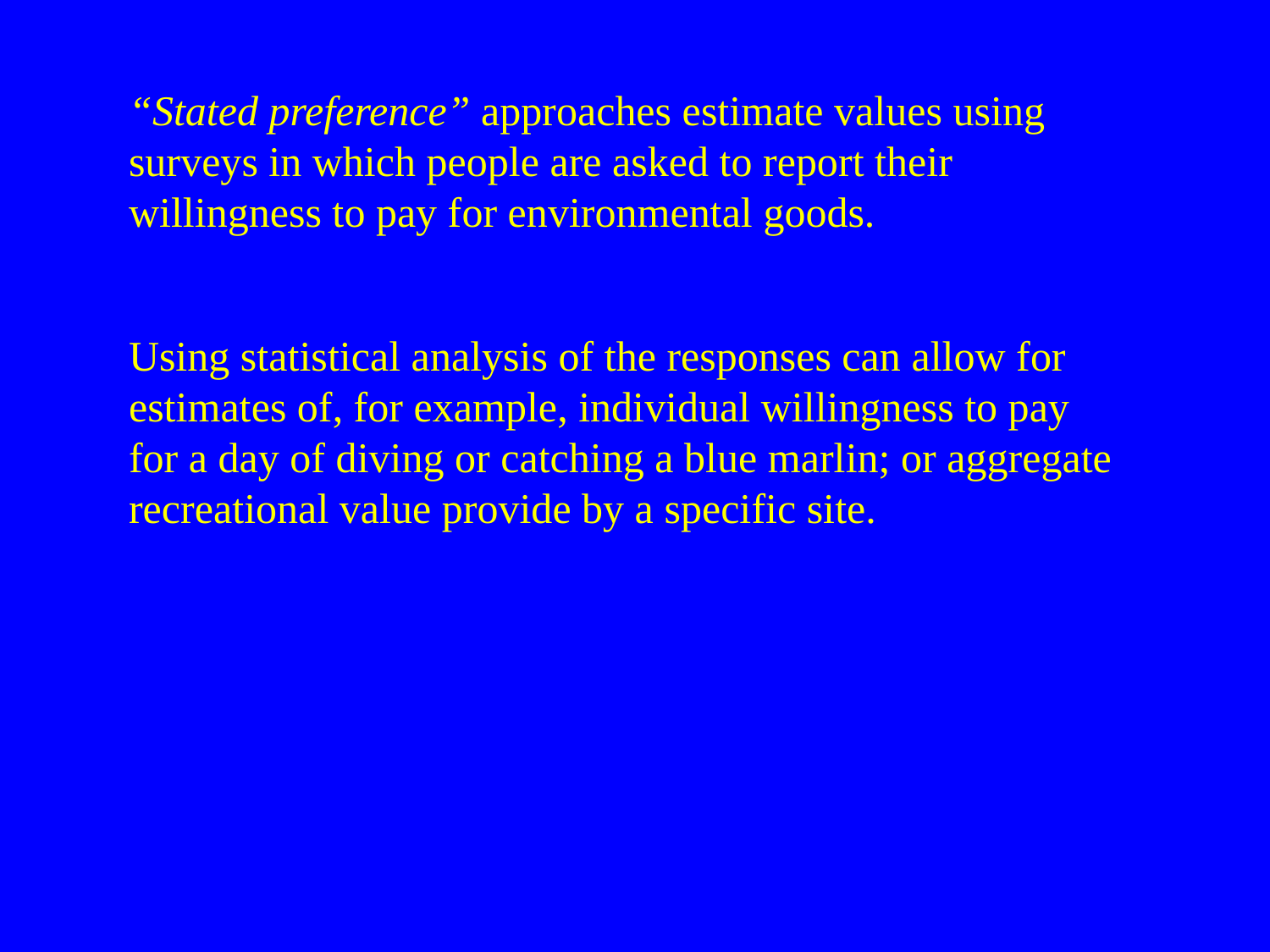

“Stated preference” approaches estimate values using surveys in which people are asked to report their willingness to pay for environmental goods.

Using statistical analysis of the responses can allow for estimates of, for example, individual willingness to pay for a day of diving or catching a blue marlin; or aggregate recreational value provide by a specific site.